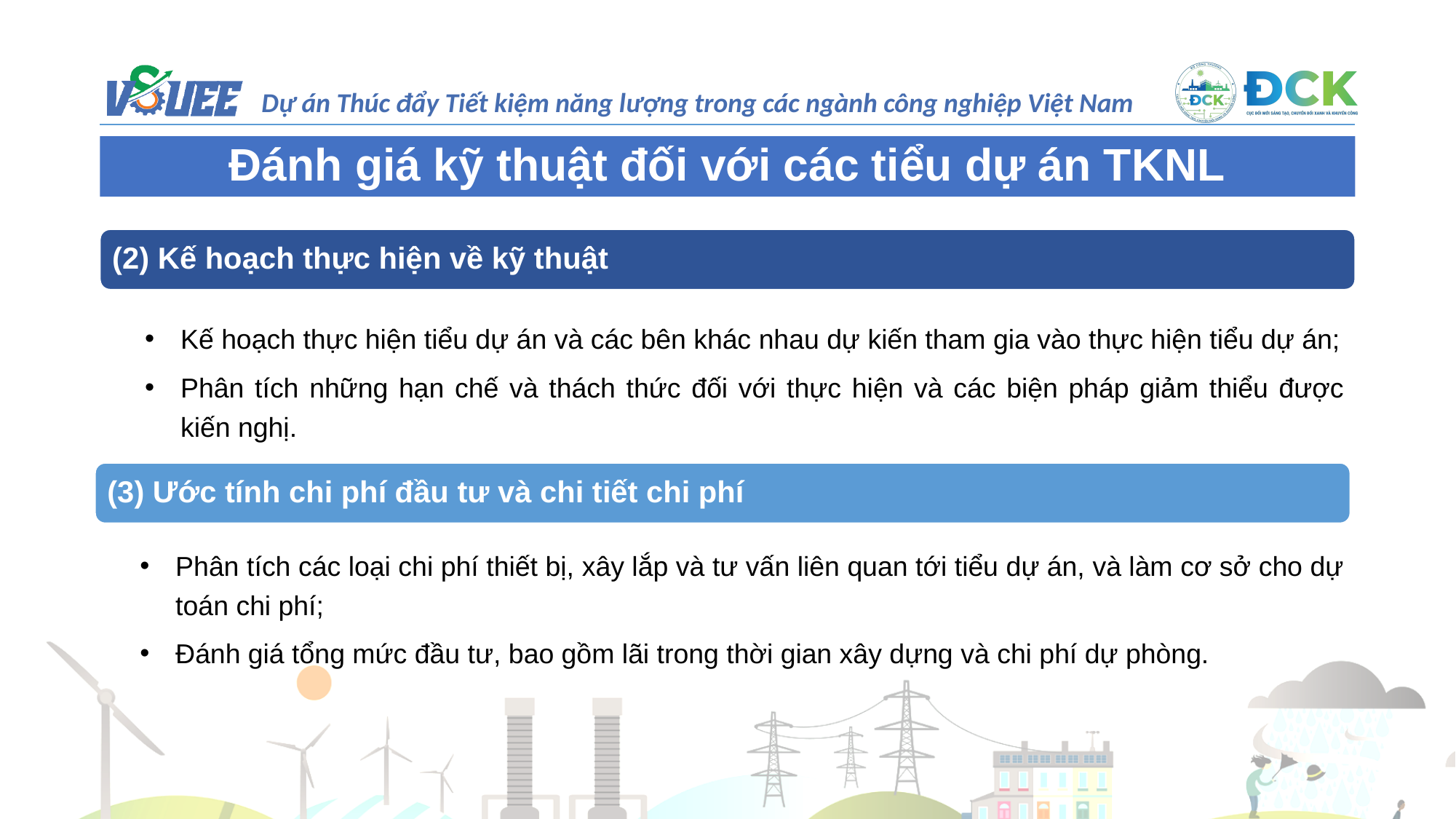

Đánh giá kỹ thuật đối với các tiểu dự án TKNL

(2) Kế hoạch thực hiện về kỹ thuật
Kế hoạch thực hiện tiểu dự án và các bên khác nhau dự kiến tham gia vào thực hiện tiểu dự án;
Phân tích những hạn chế và thách thức đối với thực hiện và các biện pháp giảm thiểu được kiến nghị.

(3) Ước tính chi phí đầu tư và chi tiết chi phí
Phân tích các loại chi phí thiết bị, xây lắp và tư vấn liên quan tới tiểu dự án, và làm cơ sở cho dự toán chi phí;
Đánh giá tổng mức đầu tư, bao gồm lãi trong thời gian xây dựng và chi phí dự phòng.